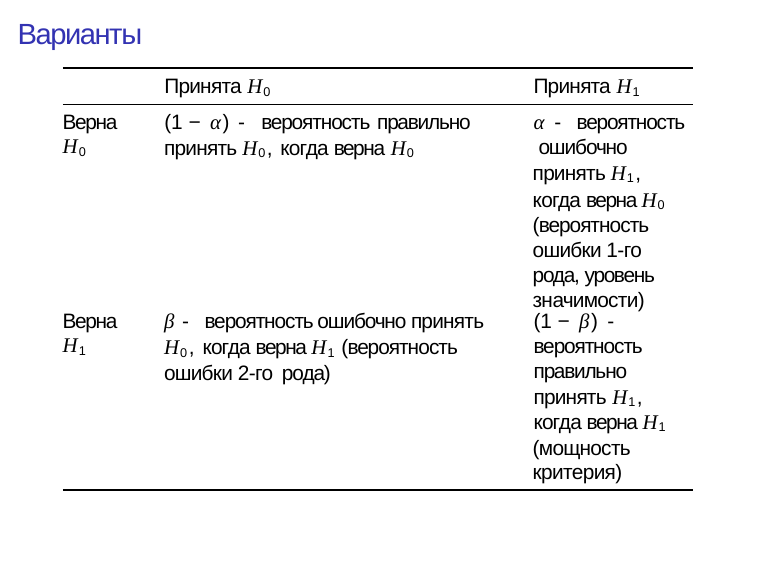

# Варианты

Принята H0
Принята H1

Верна
H0
(1 − α) - вероятность правильно
α - вероятность  ошибочно  принять H1,  когда верна H0  (вероятность  ошибки 1-го  рода, уровень  значимости)
принять H0, когда верна H0
Верна
H1
β - вероятность ошибочно принять  H0, когда верна H1 (вероятность  ошибки 2-го рода)
(1 − β) -
вероятность  правильно  принять H1,
когда верна H1  (мощность  критерия)